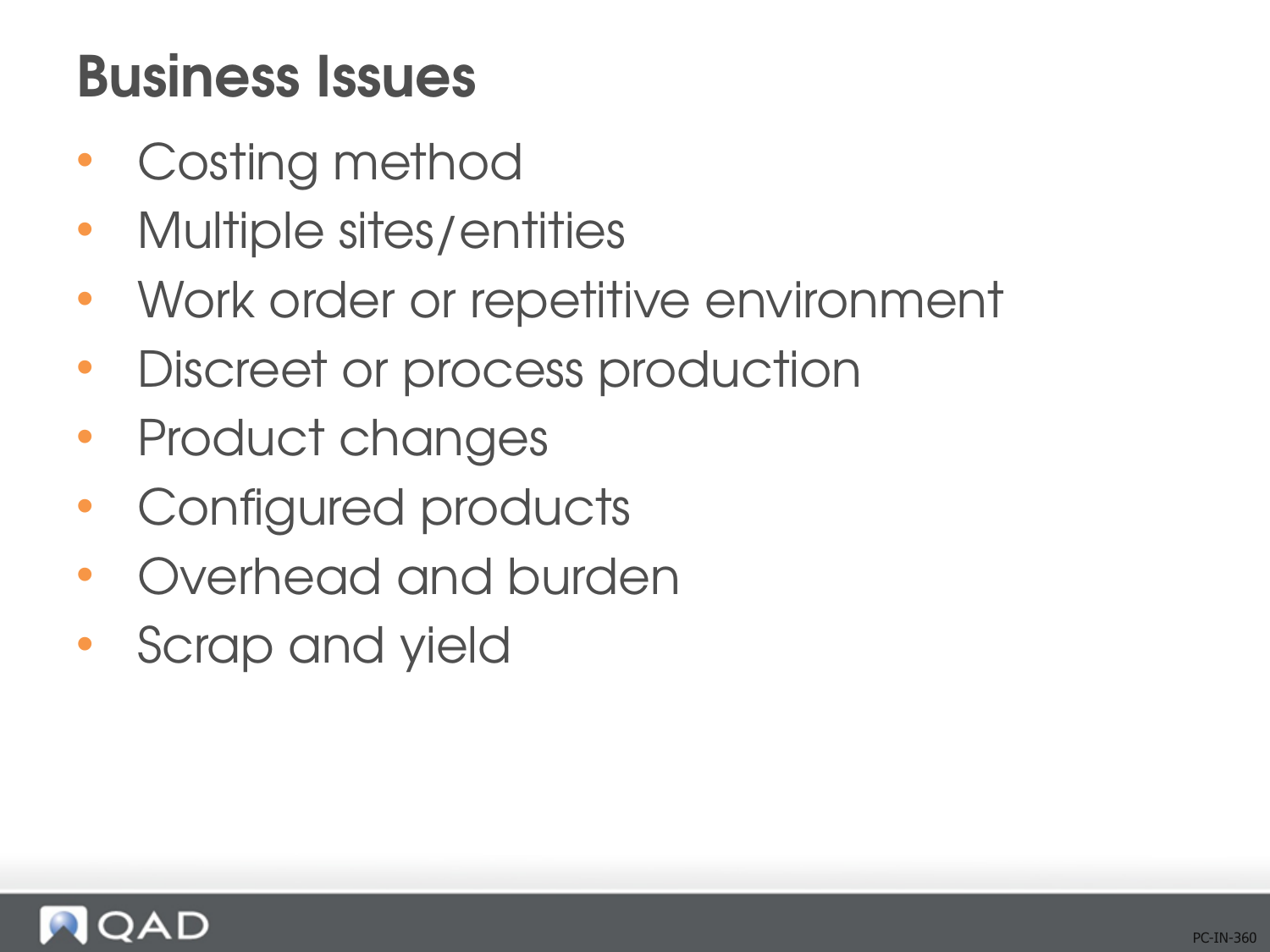

# Business Issues
 Costing method
 Multiple sites/entities
 Work order or repetitive environment
 Discreet or process production
 Product changes
 Configured products
 Overhead and burden
 Scrap and yield

PC-IN-360